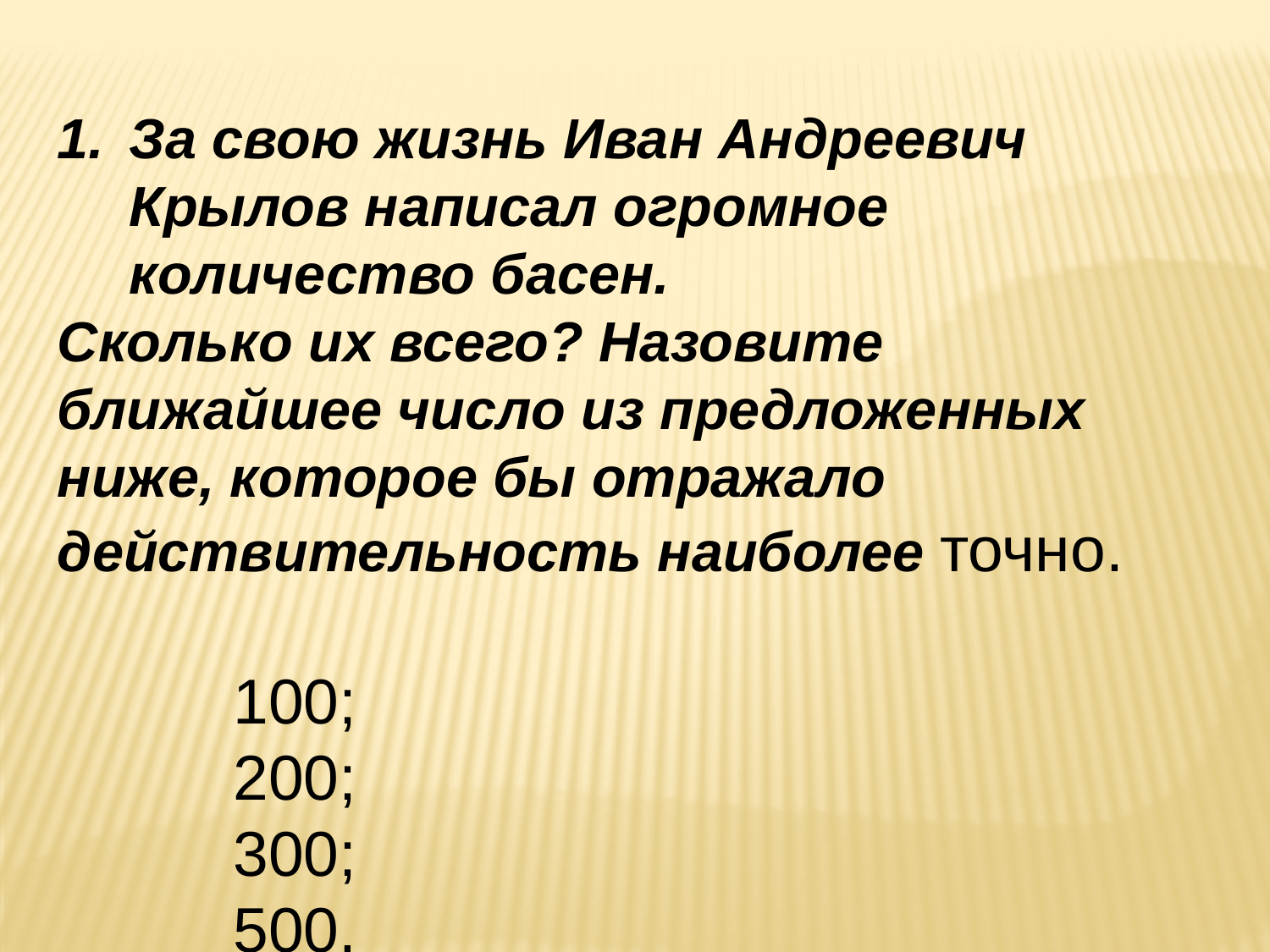

За свою жизнь Иван Андреевич Крылов написал огромное количество басен.
Сколько их всего? Назовите ближайшее число из предложенных ниже, которое бы отражало действительность наиболее точно.

          100;
          200;
          300;
          500.